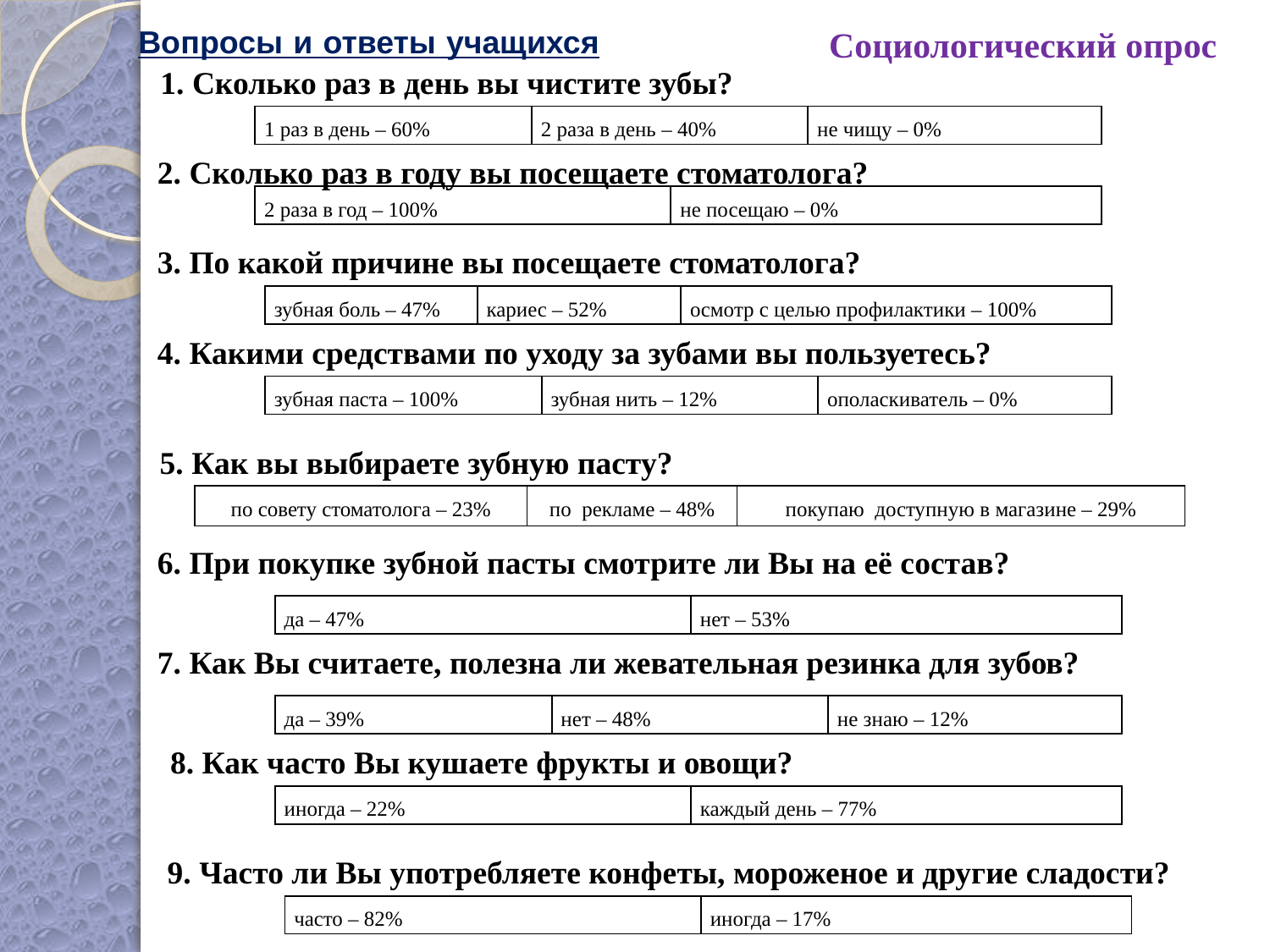

Вопросы и ответы учащихся
Социологический опрос
1. Сколько раз в день вы чистите зубы?
| 1 раз в день – 60% | 2 раза в день – 40% | не чищу – 0% |
| --- | --- | --- |
2. Сколько раз в году вы посещаете стоматолога?
| 2 раза в год – 100% | не посещаю – 0% |
| --- | --- |
3. По какой причине вы посещаете стоматолога?
| зубная боль – 47% | кариес – 52% | осмотр с целью профилактики – 100% |
| --- | --- | --- |
4. Какими средствами по уходу за зубами вы пользуетесь?
| зубная паста – 100% | зубная нить – 12% | ополаскиватель – 0% |
| --- | --- | --- |
5. Как вы выбираете зубную пасту?
| по совету стоматолога – 23% | по рекламе – 48% | покупаю доступную в магазине – 29% |
| --- | --- | --- |
6. При покупке зубной пасты смотрите ли Вы на её состав?
| да – 47% | нет – 53% |
| --- | --- |
7. Как Вы считаете, полезна ли жевательная резинка для зубов?
| да – 39% | нет – 48% | не знаю – 12% |
| --- | --- | --- |
8. Как часто Вы кушаете фрукты и овощи?
| иногда – 22% | каждый день – 77% |
| --- | --- |
9. Часто ли Вы употребляете конфеты, мороженое и другие сладости?
| часто – 82% | иногда – 17% |
| --- | --- |